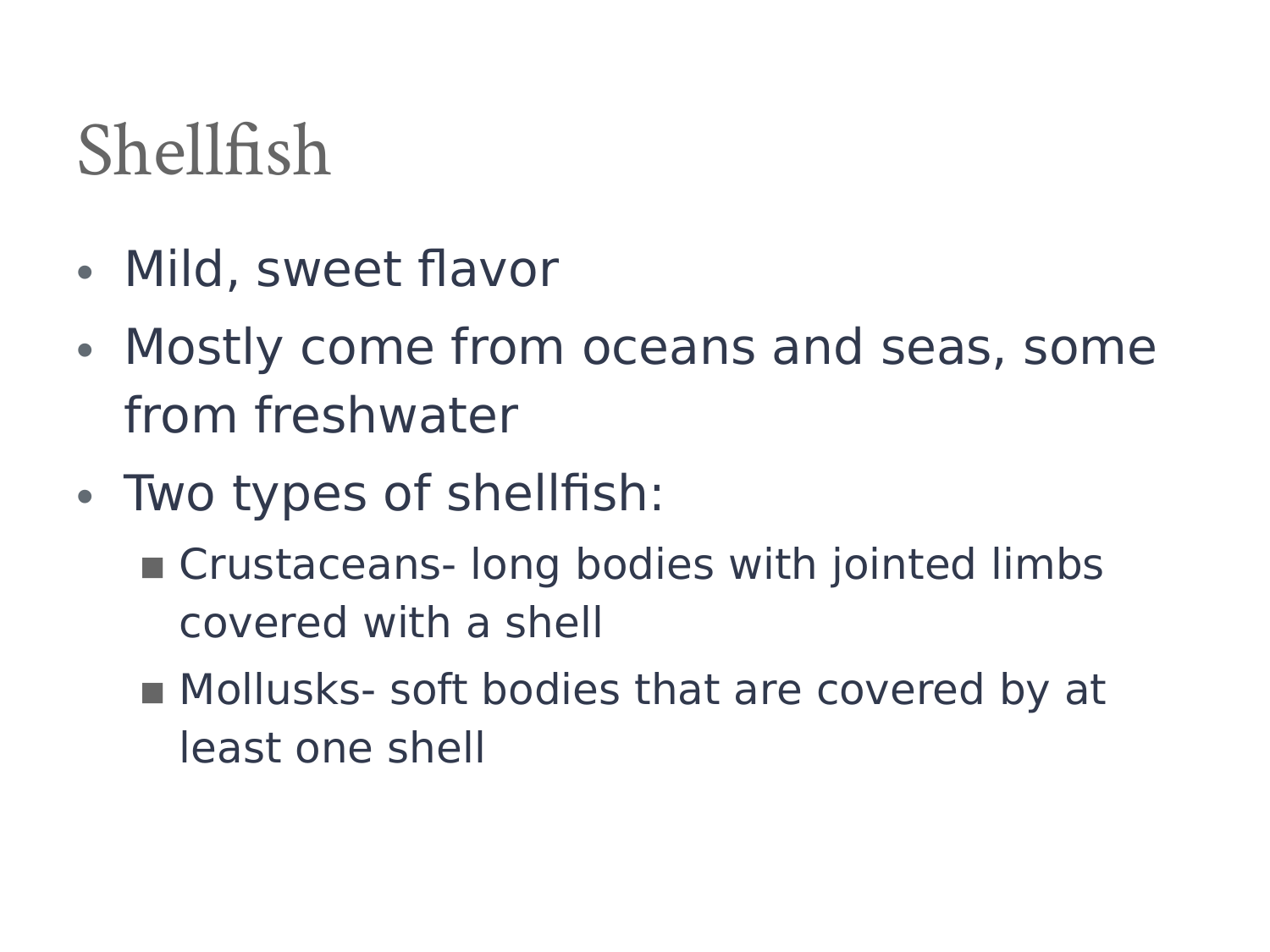

# Shellfish
Mild, sweet flavor
Mostly come from oceans and seas, some from freshwater
Two types of shellfish:
Crustaceans- long bodies with jointed limbs covered with a shell
Mollusks- soft bodies that are covered by at least one shell